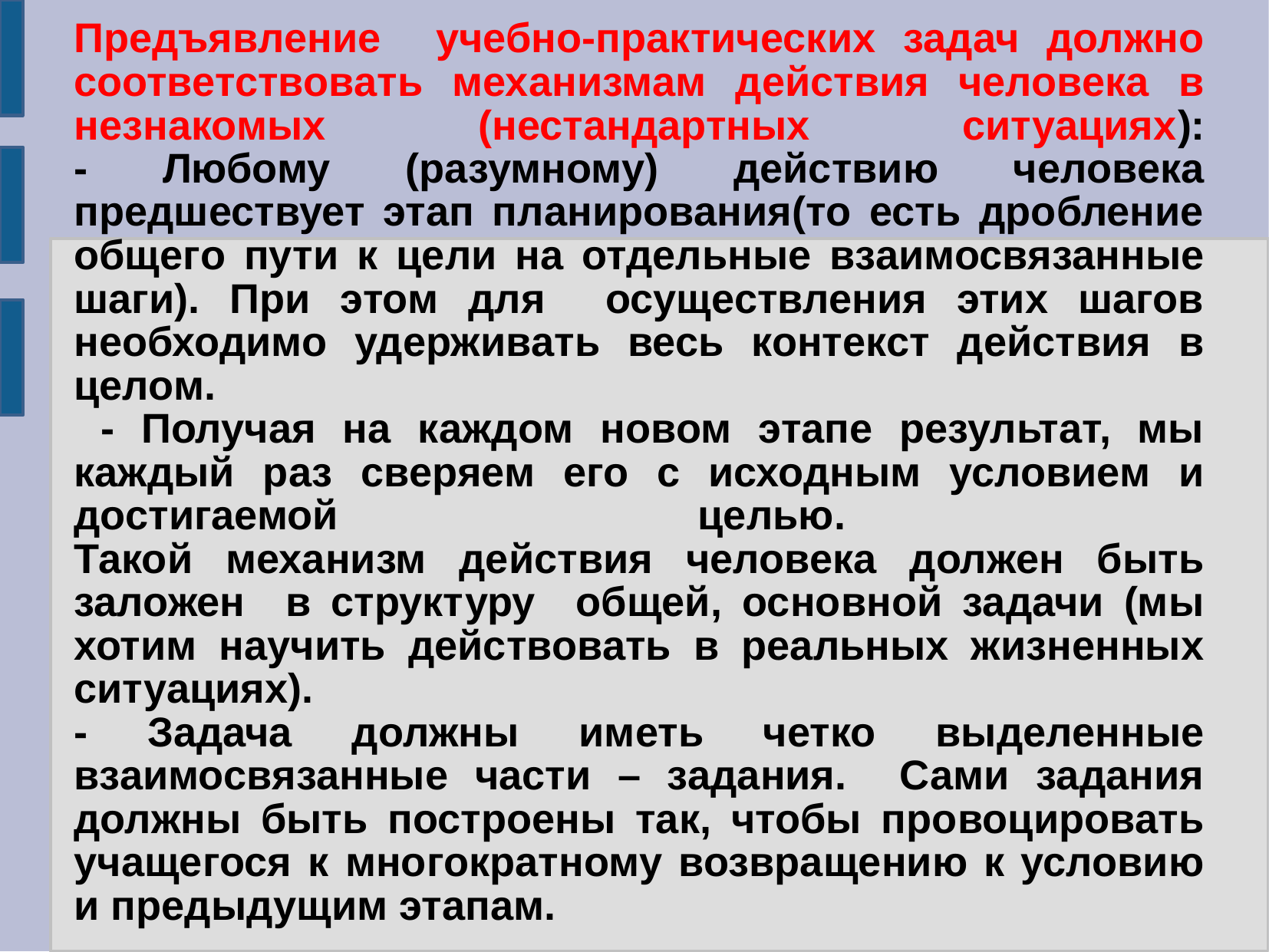

# Предъявление  учебно-практических задач должно соответствовать механизмам действия человека в незнакомых (нестандартных ситуациях): - Любому (разумному) действию человека предшествует этап планирования(то есть дробление общего пути к цели на отдельные взаимосвязанные шаги). При этом для  осуществления этих шагов необходимо удерживать весь контекст действия в целом. - Получая на каждом новом этапе результат, мы каждый раз сверяем его с исходным условием и достигаемой целью. Такой механизм действия человека должен быть заложен  в структуру  общей, основной задачи (мы хотим научить действовать в реальных жизненных ситуациях). - Задача должны иметь четко выделенные взаимосвязанные части – задания.  Сами задания должны быть построены так, чтобы провоцировать учащегося к многократному возвращению к условию и предыдущим этапам.